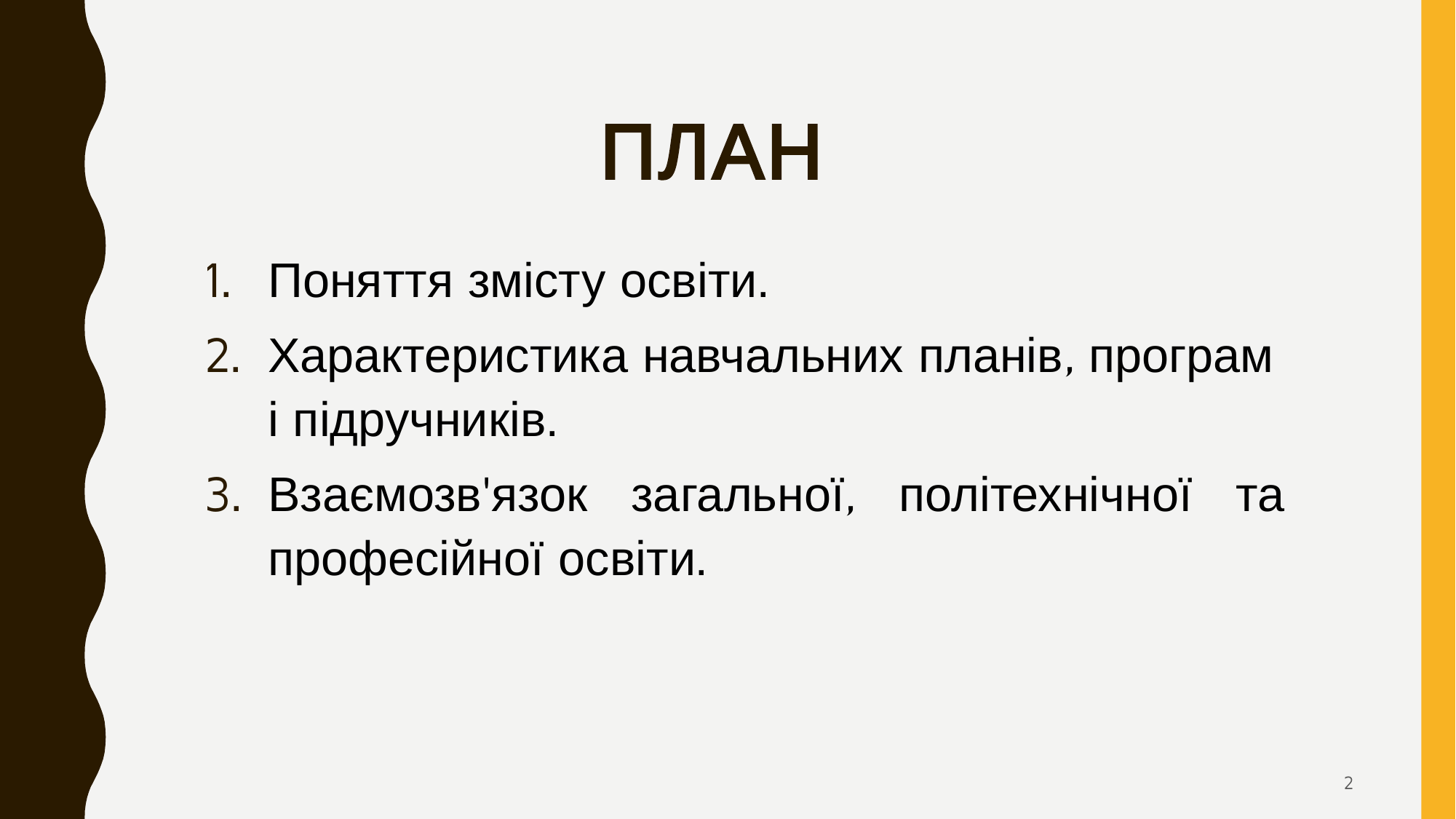

# План
Поняття змісту освіти.
Характеристика навчальних планів, програм і підручників.
Взаємозв'язок загальної, політехнічної та професійної освіти.

2